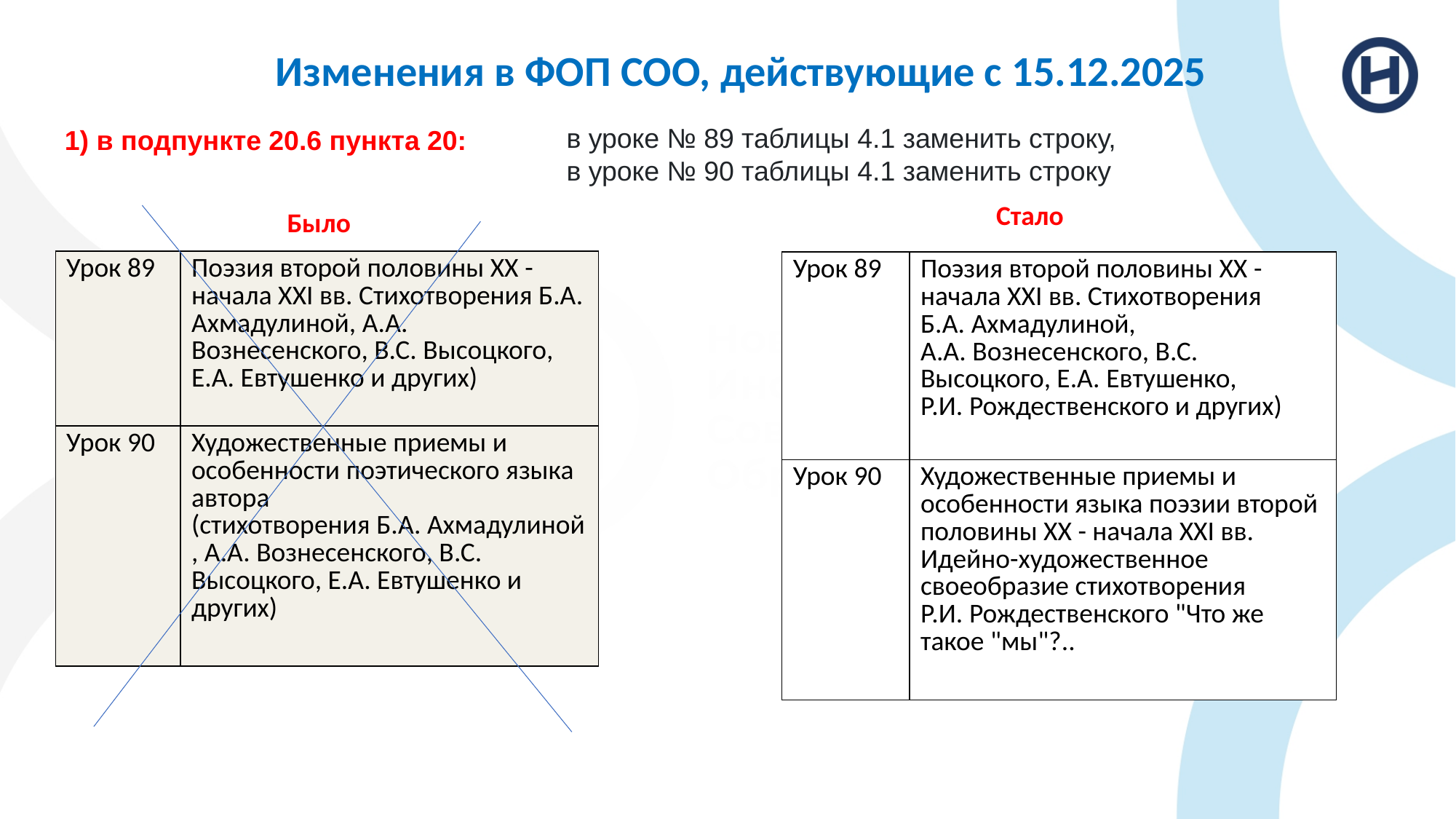

Изменения в ФОП СОО, действующие с 15.12.2025
1) в подпункте 20.6 пункта 20:
в уроке № 89 таблицы 4.1 заменить строку,
в уроке № 90 таблицы 4.1 заменить строку
Стало
Было
| Урок 89 | Поэзия второй половины XX - начала XXI вв. Стихотворения Б.А. Ахмадулиной, А.А. Вознесенского, B.C. Высоцкого, Е.А. Евтушенко и других) |
| --- | --- |
| Урок 90 | Художественные приемы и особенности поэтического языка автора (стихотворения Б.А. Ахмадулиной, А.А. Вознесенского, B.C. Высоцкого, Е.А. Евтушенко и других) |
| Урок 89 | Поэзия второй половины XX - начала XXI вв. Стихотворения Б.А. Ахмадулиной, A.А. Вознесенского, B.C. Высоцкого, Е.А. Евтушенко, Р.И. Рождественского и других) |
| --- | --- |
| Урок 90 | Художественные приемы и особенности языка поэзии второй половины XX - начала XXI вв. Идейно-художественное своеобразие стихотворения Р.И. Рождественского "Что же такое "мы"?.. |